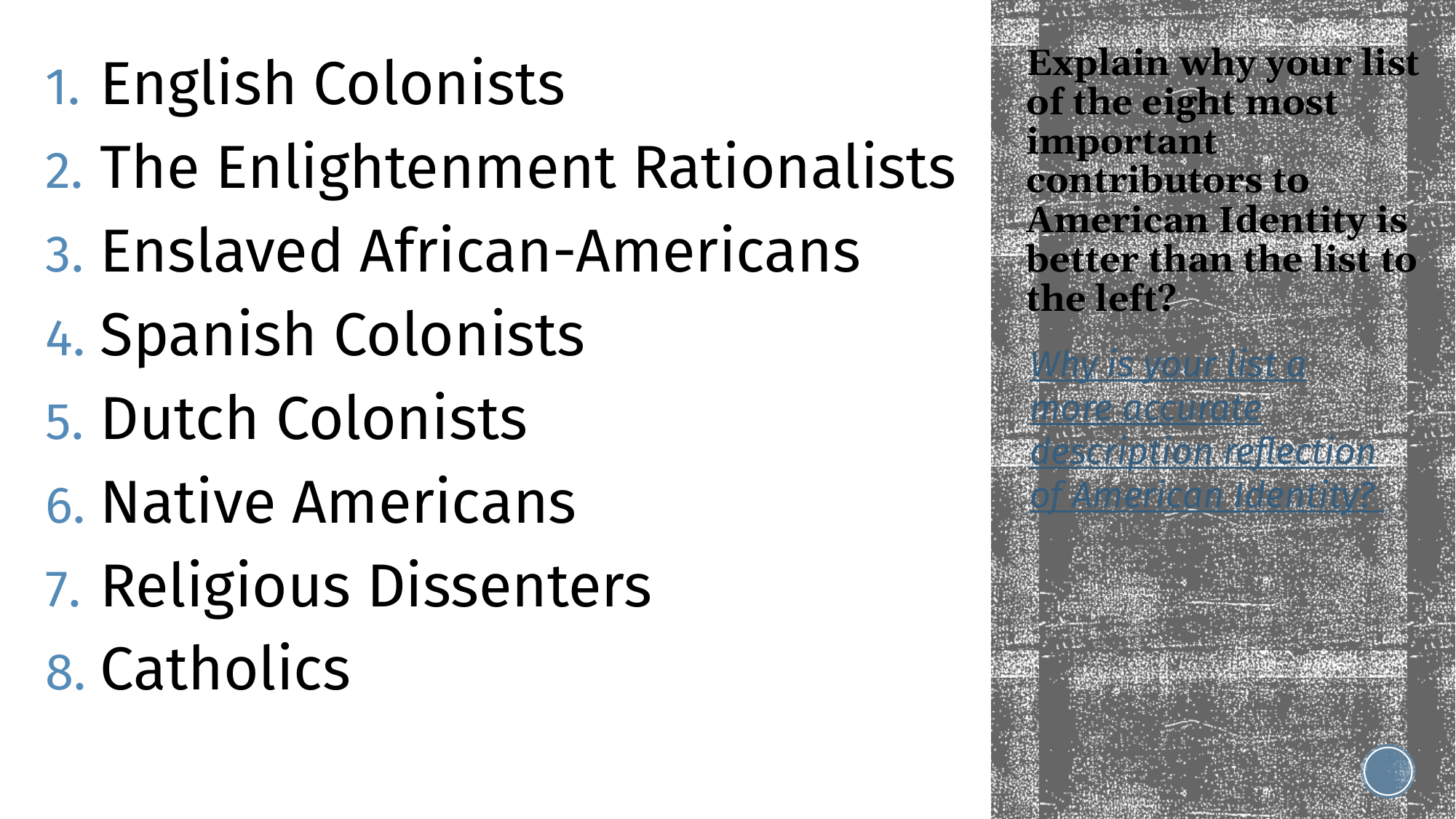

English Colonists
The Enlightenment Rationalists
Enslaved African-Americans
Spanish Colonists
Dutch Colonists
Native Americans
Religious Dissenters
Catholics
# Explain why your list of the eight most important contributors to American Identity is better than the list to the left?
Why is your list a more accurate description reflection of American Identity?